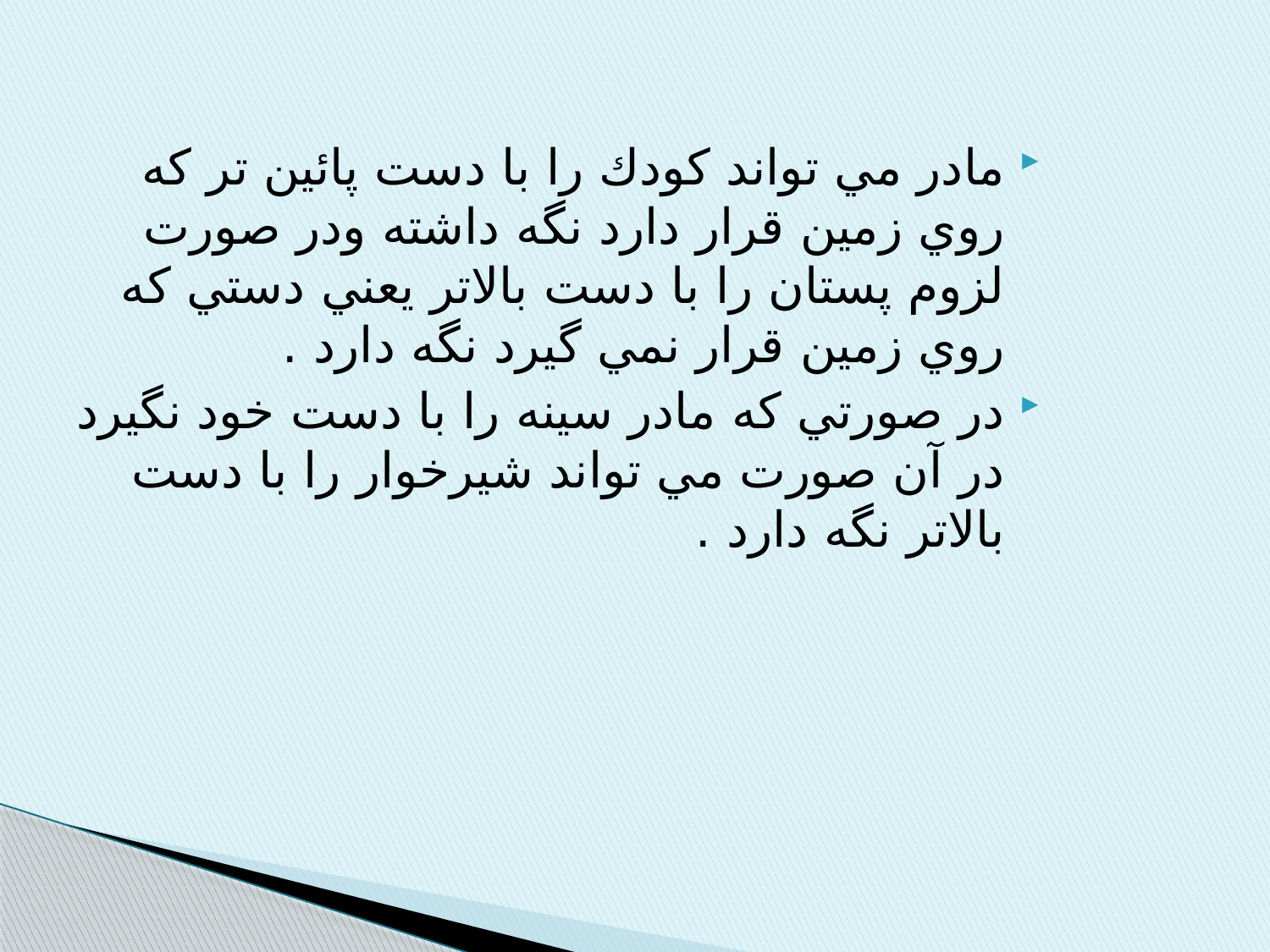

مادر مي تواند كودك را با دست پائين تر كه روي زمين قرار دارد نگه داشته ودر صورت لزوم پستان را با دست بالاتر يعني دستي كه روي زمين قرار نمي گيرد نگه دارد .
در صورتي كه مادر سينه را با دست خود نگيرد در آن صورت مي تواند شيرخوار را با دست بالاتر نگه دارد .